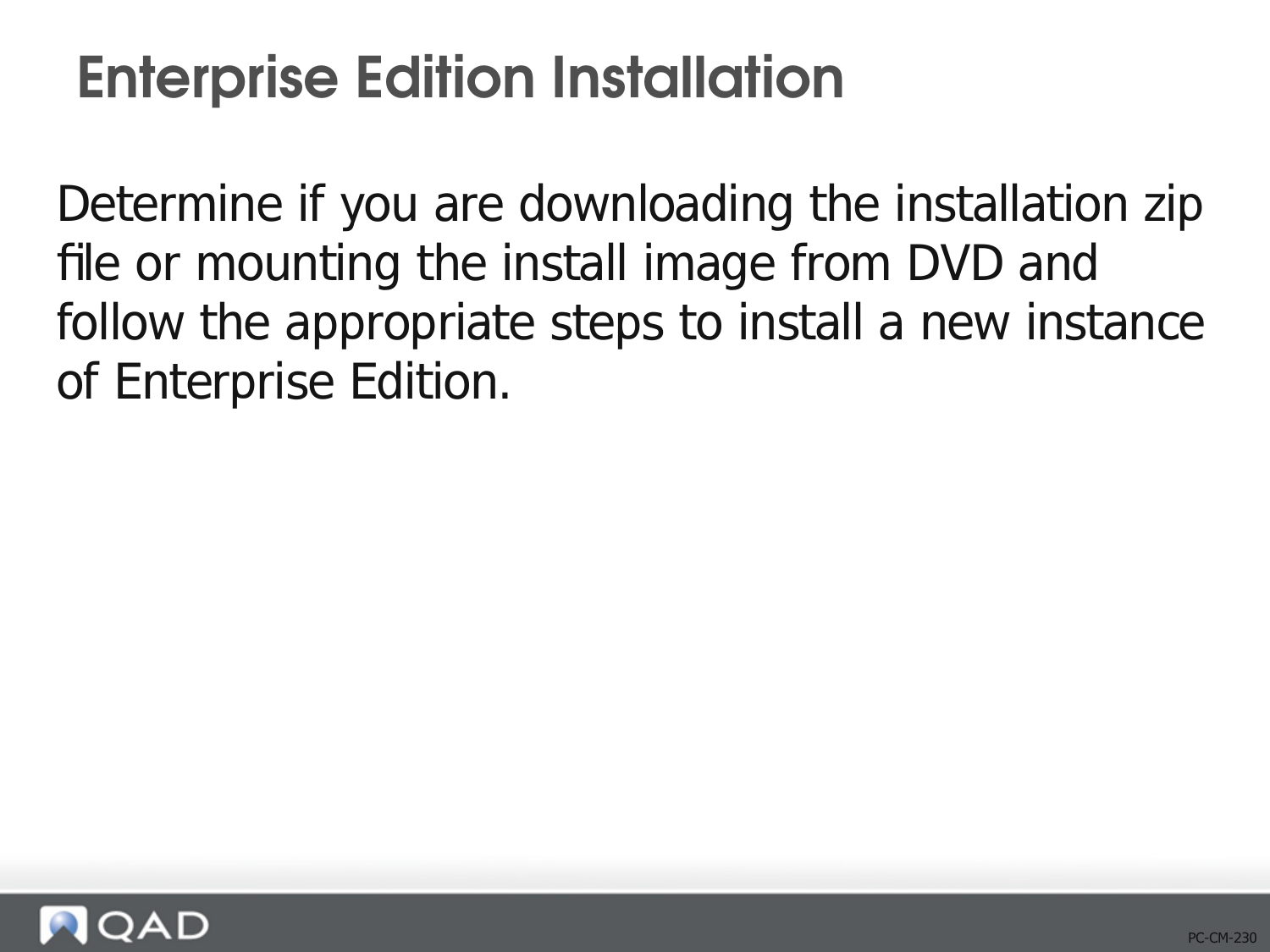

# Enterprise Edition Installation
Determine if you are downloading the installation zip file or mounting the install image from DVD and follow the appropriate steps to install a new instance of Enterprise Edition.
PC-CM-230